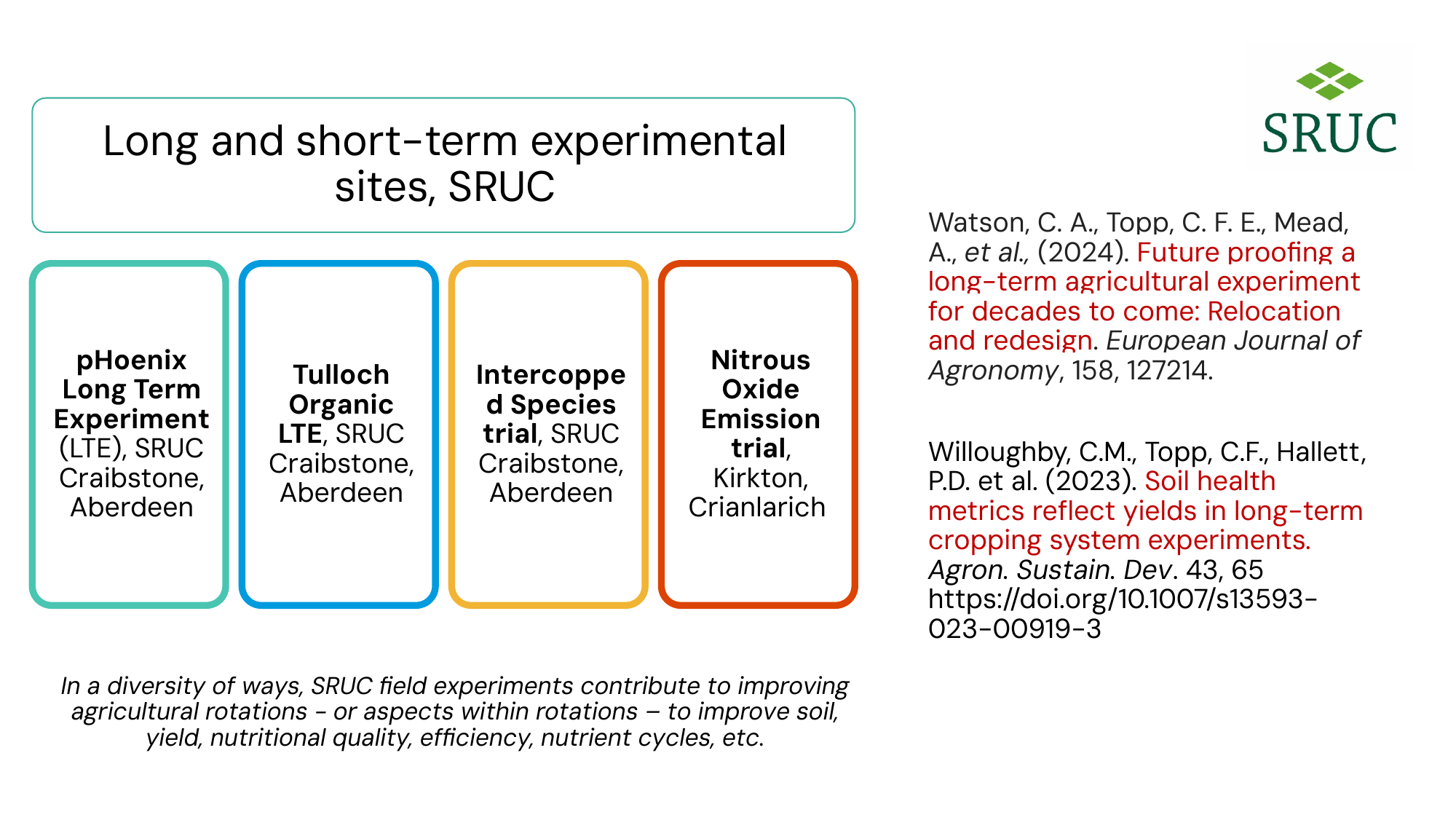

Long and short-term experimental sites, SRUC
pHoenix Long Term Experiment (LTE), SRUC Craibstone, Aberdeen
Tulloch Organic LTE, SRUC Craibstone, Aberdeen
Intercopped Species trial, SRUC Craibstone, Aberdeen
Nitrous Oxide Emission trial, Kirkton, Crianlarich
Watson, C. A., Topp, C. F. E., Mead, A., et al., (2024). Future proofing a long-term agricultural experiment for decades to come: Relocation and redesign. European Journal of Agronomy, 158, 127214.

Willoughby, C.M., Topp, C.F., Hallett, P.D. et al. (2023). Soil health metrics reflect yields in long-term cropping system experiments. Agron. Sustain. Dev. 43, 65 https://doi.org/10.1007/s13593-023-00919-3

In a diversity of ways, SRUC field experiments contribute to improving agricultural rotations - or aspects within rotations – to improve soil, yield, nutritional quality, efficiency, nutrient cycles, etc.